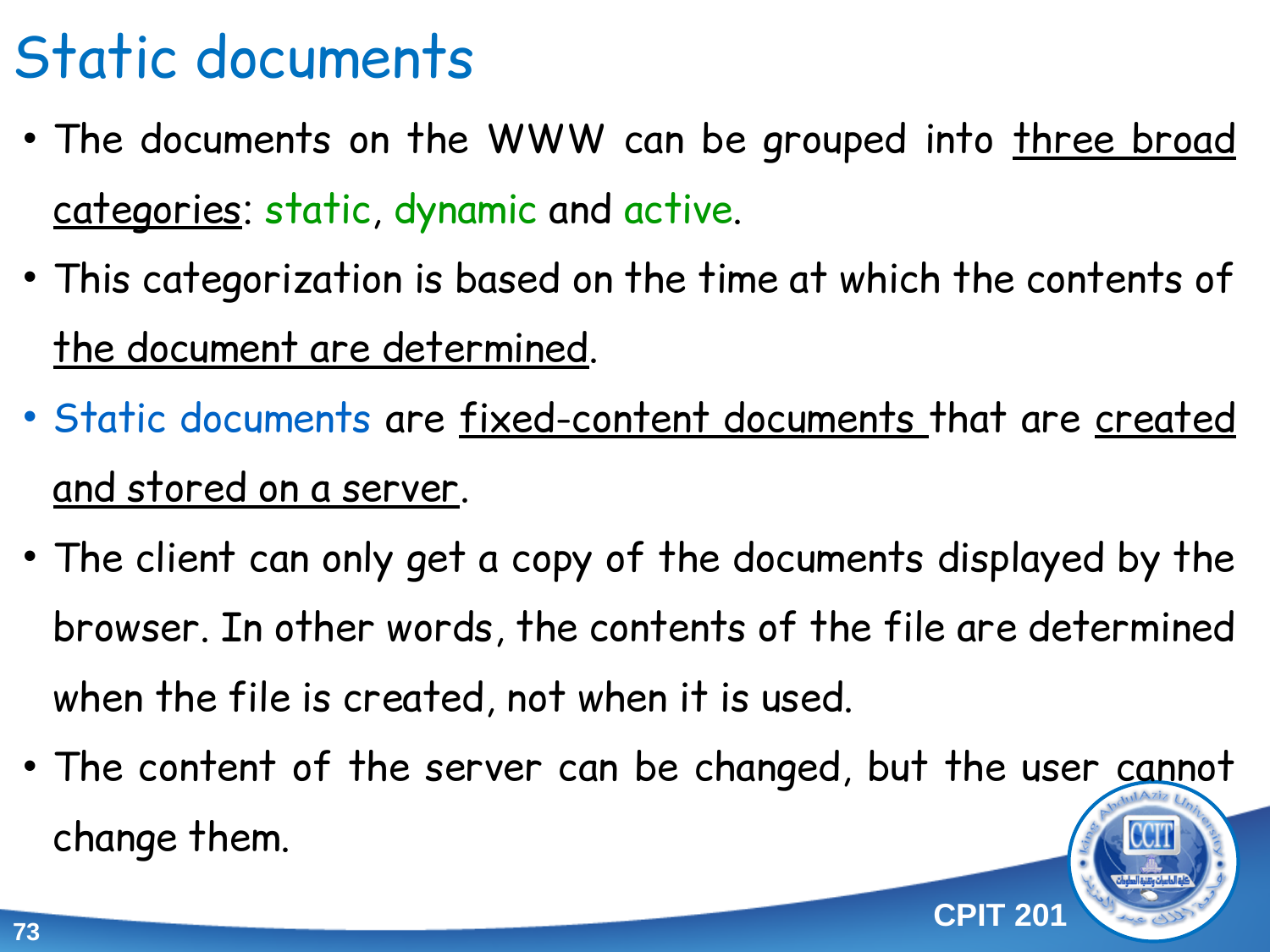

Static documents
The documents on the WWW can be grouped into three broad categories: static, dynamic and active.
This categorization is based on the time at which the contents of the document are determined.
Static documents are fixed-content documents that are created and stored on a server.
The client can only get a copy of the documents displayed by the browser. In other words, the contents of the file are determined when the file is created, not when it is used.
The content of the server can be changed, but the user cannot change them.

73